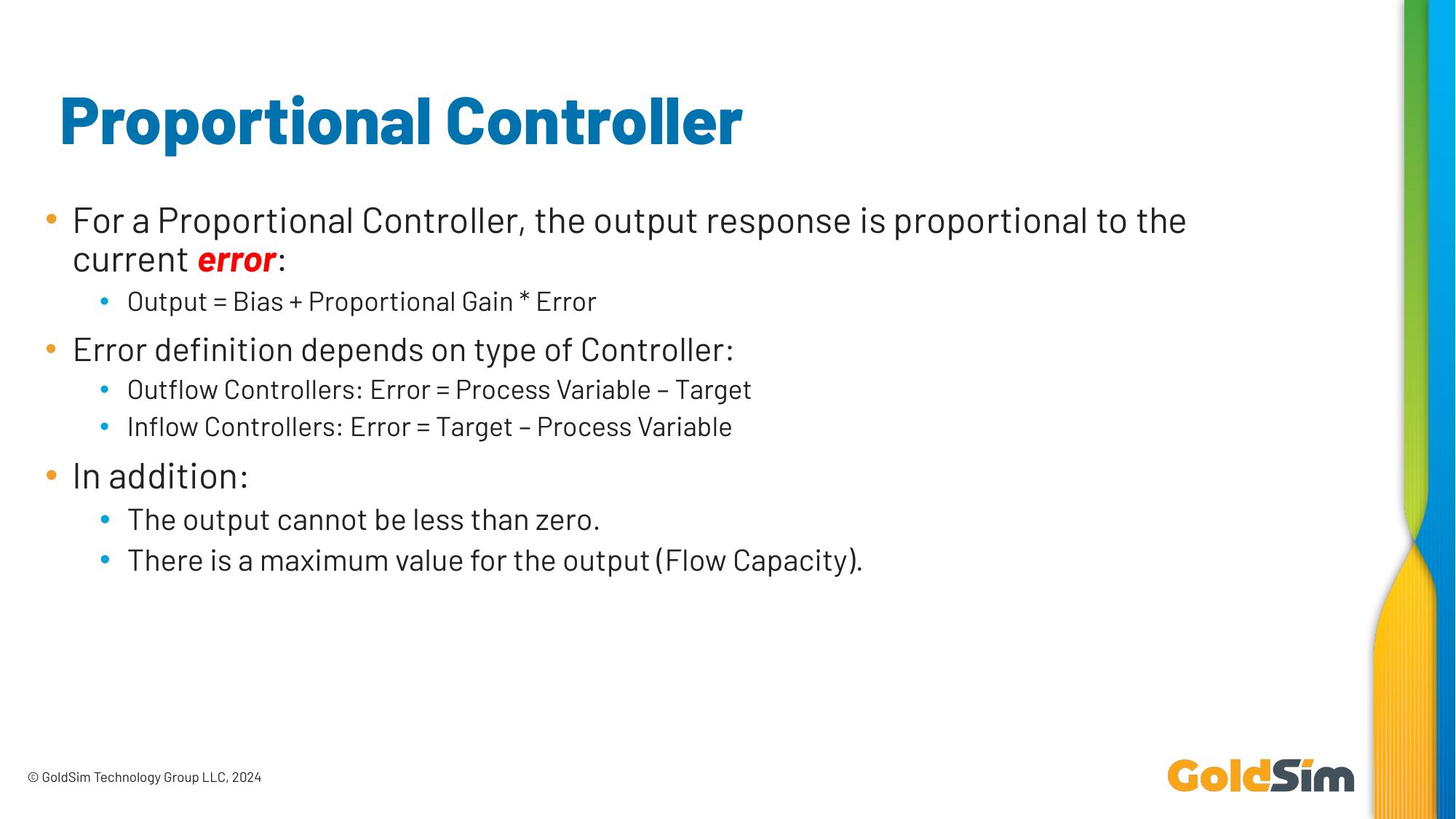

# Proportional Controller

For a Proportional Controller, the output response is proportional to the current error:
Output = Bias + Proportional Gain * Error
Error definition depends on type of Controller:
Outflow Controllers: Error = Process Variable – Target
Inflow Controllers: Error = Target – Process Variable
In addition:
The output cannot be less than zero.
There is a maximum value for the output (Flow Capacity).

© GoldSim Technology Group LLC, 2024